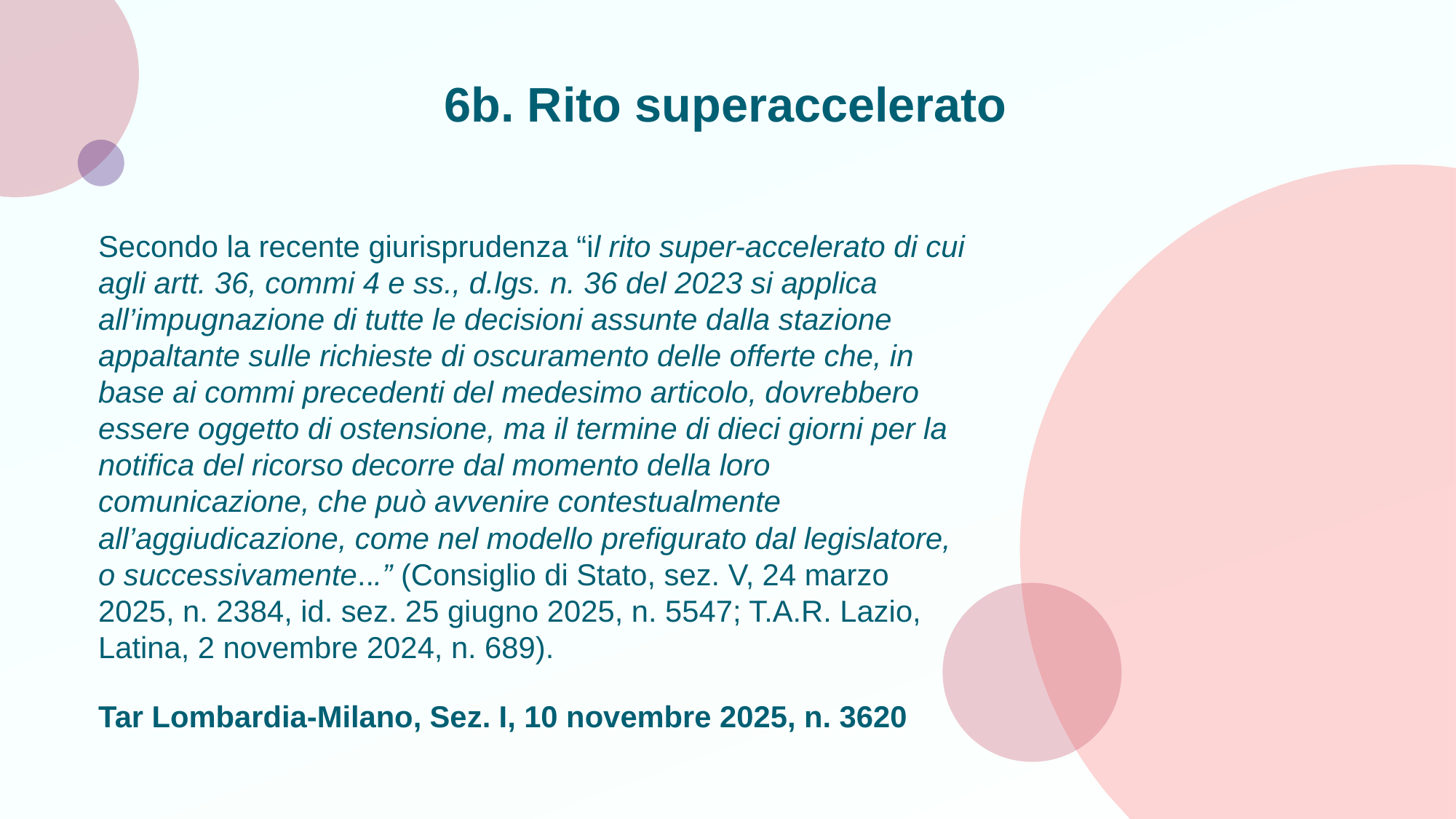

# 6b. Rito superaccelerato
Secondo la recente giurisprudenza “il rito super-accelerato di cui agli artt. 36, commi 4 e ss., d.lgs. n. 36 del 2023 si applica all’impugnazione di tutte le decisioni assunte dalla stazione appaltante sulle richieste di oscuramento delle offerte che, in base ai commi precedenti del medesimo articolo, dovrebbero essere oggetto di ostensione, ma il termine di dieci giorni per la notifica del ricorso decorre dal momento della loro comunicazione, che può avvenire contestualmente all’aggiudicazione, come nel modello prefigurato dal legislatore, o successivamente...” (Consiglio di Stato, sez. V, 24 marzo 2025, n. 2384, id. sez. 25 giugno 2025, n. 5547; T.A.R. Lazio, Latina, 2 novembre 2024, n. 689).
Tar Lombardia-Milano, Sez. I, 10 novembre 2025, n. 3620